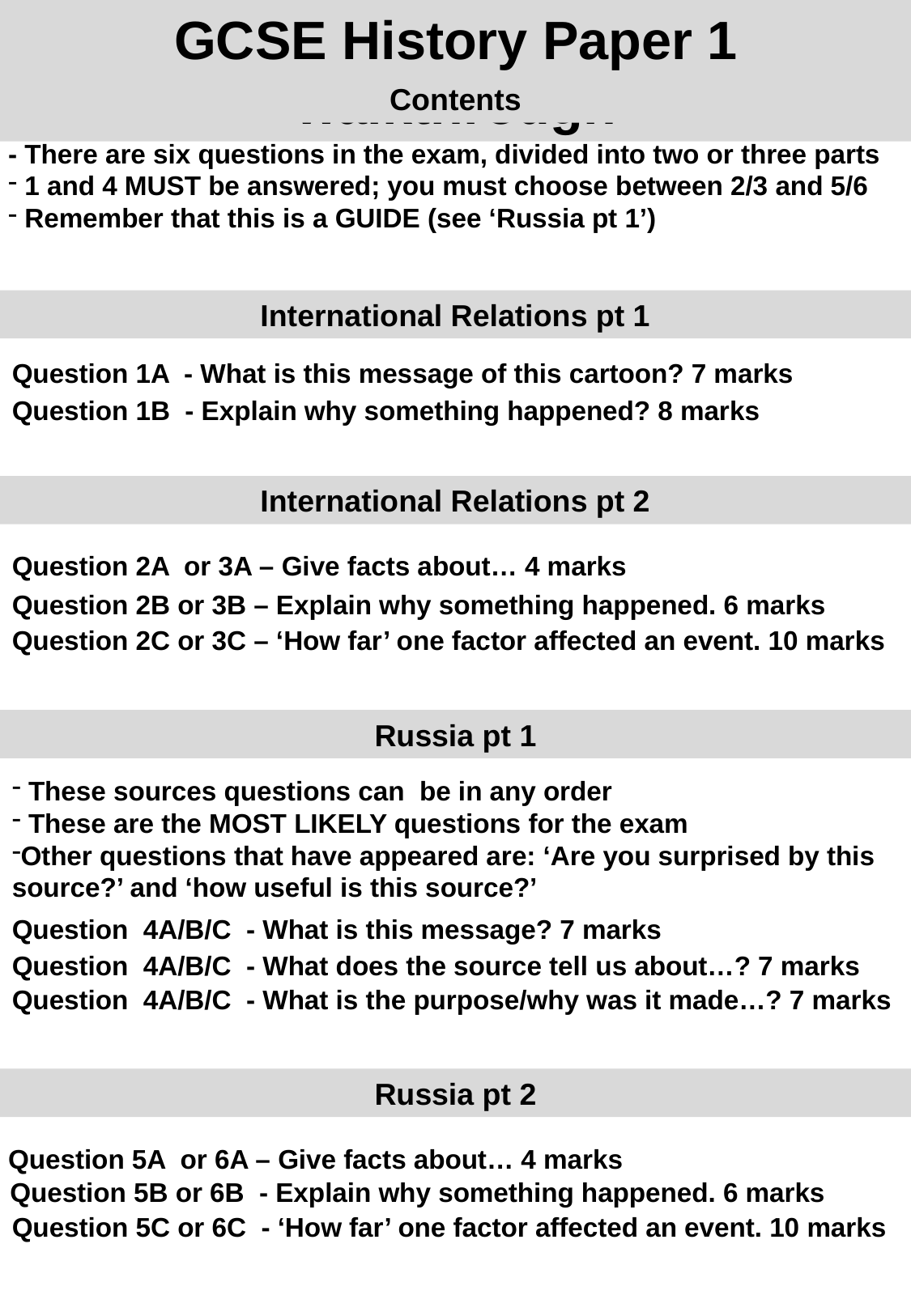

GCSE History Paper 1 walkthrough
Contents
- There are six questions in the exam, divided into two or three parts
 1 and 4 MUST be answered; you must choose between 2/3 and 5/6
 Remember that this is a GUIDE (see ‘Russia pt 1’)
International Relations pt 1
Question 1A  - What is this message of this cartoon? 7 marks
Question 1B  - Explain why something happened? 8 marks
International Relations pt 2
Question 2A  or 3A – Give facts about… 4 marks
Question 2B or 3B – Explain why something happened. 6 marks
Question 2C or 3C – ‘How far’ one factor affected an event. 10 marks
Russia pt 1
 These sources questions can  be in any order
 These are the MOST LIKELY questions for the exam
Other questions that have appeared are: ‘Are you surprised by this source?’ and ‘how useful is this source?’
Question  4A/B/C  - What is this message? 7 marks

Question  4A/B/C  - What does the source tell us about…? 7 marks
Question  4A/B/C  - What is the purpose/why was it made…? 7 marks
Russia pt 2
Question 5A  or 6A – Give facts about… 4 marks
Question 5B or 6B  - Explain why something happened. 6 marks
Question 5C or 6C  - ‘How far’ one factor affected an event. 10 marks